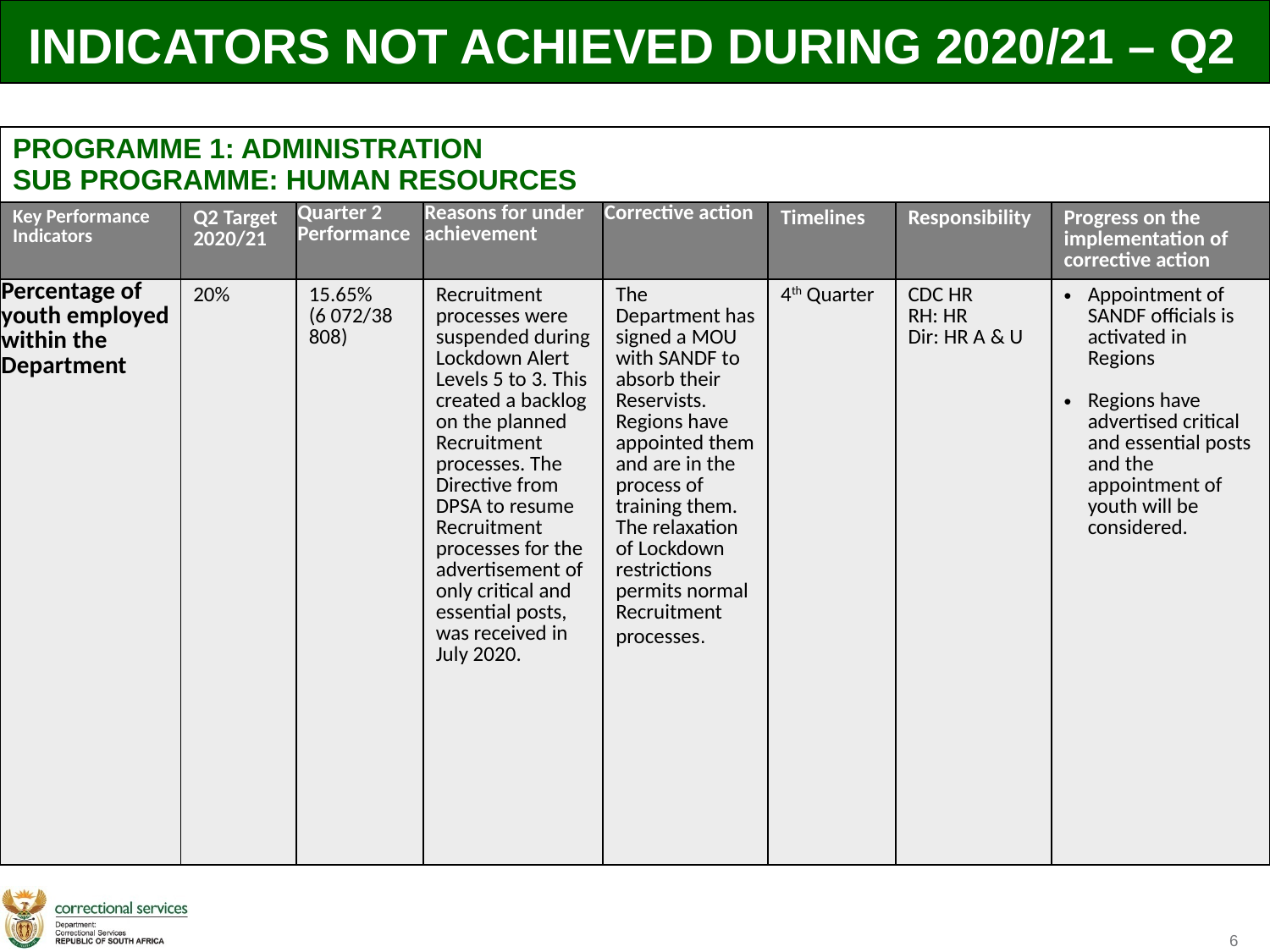

INDICATORS NOT ACHIEVED DURING 2020/21 – Q2
| PROGRAMME 1: ADMINISTRATION SUB PROGRAMME: HUMAN RESOURCES |  |  |  |  |  |  |  |
| --- | --- | --- | --- | --- | --- | --- | --- |
| Key Performance Indicators | Q2 Target 2020/21 | Quarter 2 Performance | Reasons for under achievement | Corrective action | Timelines | Responsibility | Progress on the implementation of corrective action |
| Percentage of youth employed within the Department | 20% | 15.65% (6 072/38 808) | Recruitment processes were suspended during Lockdown Alert Levels 5 to 3. This created a backlog on the planned Recruitment processes. The Directive from DPSA to resume Recruitment processes for the advertisement of only critical and essential posts, was received in July 2020. | The Department has signed a MOU with SANDF to absorb their Reservists. Regions have appointed them and are in the process of training them. The relaxation of Lockdown restrictions permits normal Recruitment processes. | 4th Quarter | CDC HR RH: HR Dir: HR A & U | Appointment of SANDF officials is activated in Regions Regions have advertised critical and essential posts and the appointment of youth will be considered. |